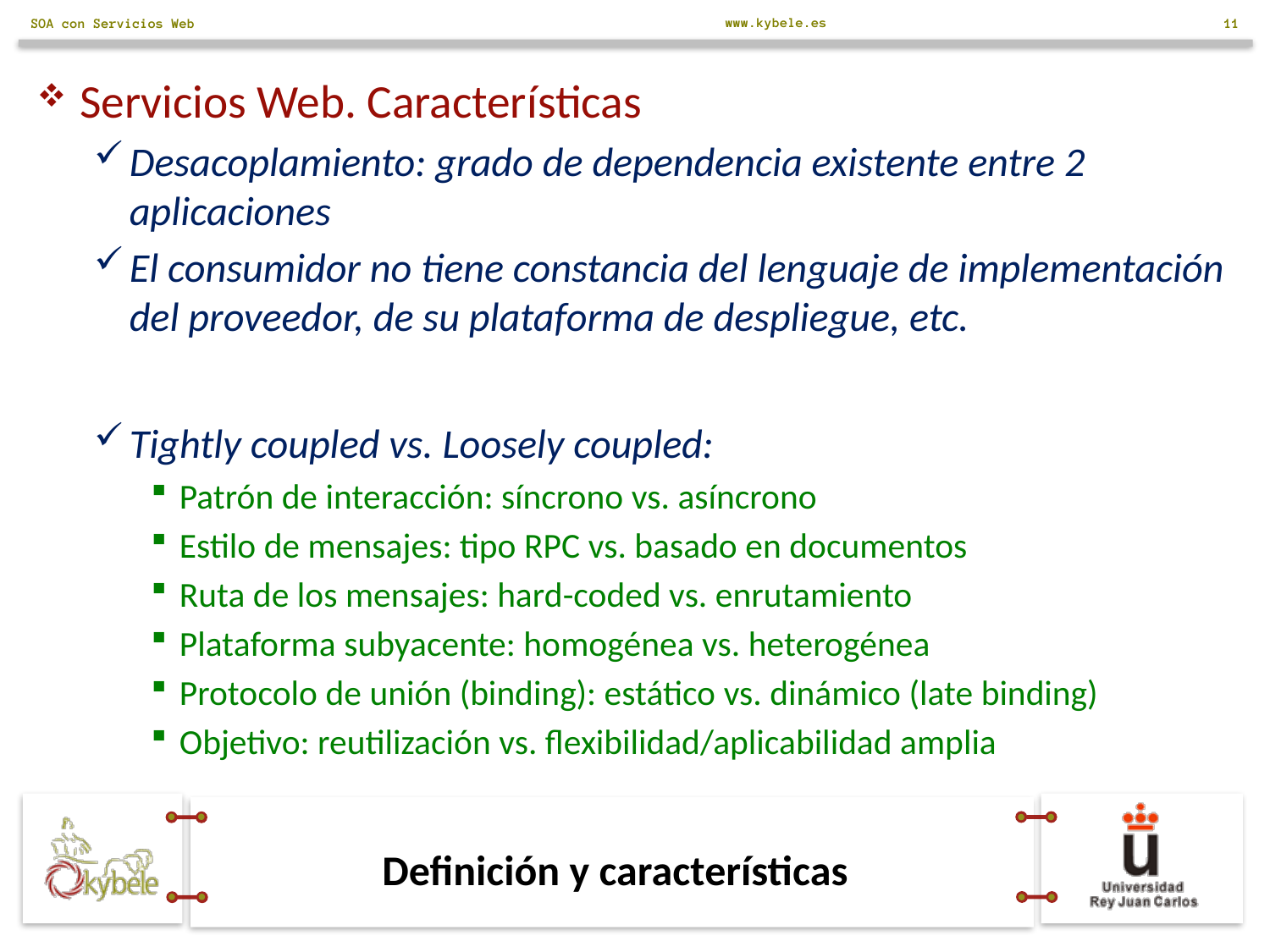

SOA con Servicios Web
11
Servicios Web. Características
Desacoplamiento: grado de dependencia existente entre 2 aplicaciones
El consumidor no tiene constancia del lenguaje de implementación del proveedor, de su plataforma de despliegue, etc.

Tightly coupled vs. Loosely coupled:
Patrón de interacción: síncrono vs. asíncrono
Estilo de mensajes: tipo RPC vs. basado en documentos
Ruta de los mensajes: hard-coded vs. enrutamiento
Plataforma subyacente: homogénea vs. heterogénea
Protocolo de unión (binding): estático vs. dinámico (late binding)
Objetivo: reutilización vs. flexibilidad/aplicabilidad amplia
# Definición y características